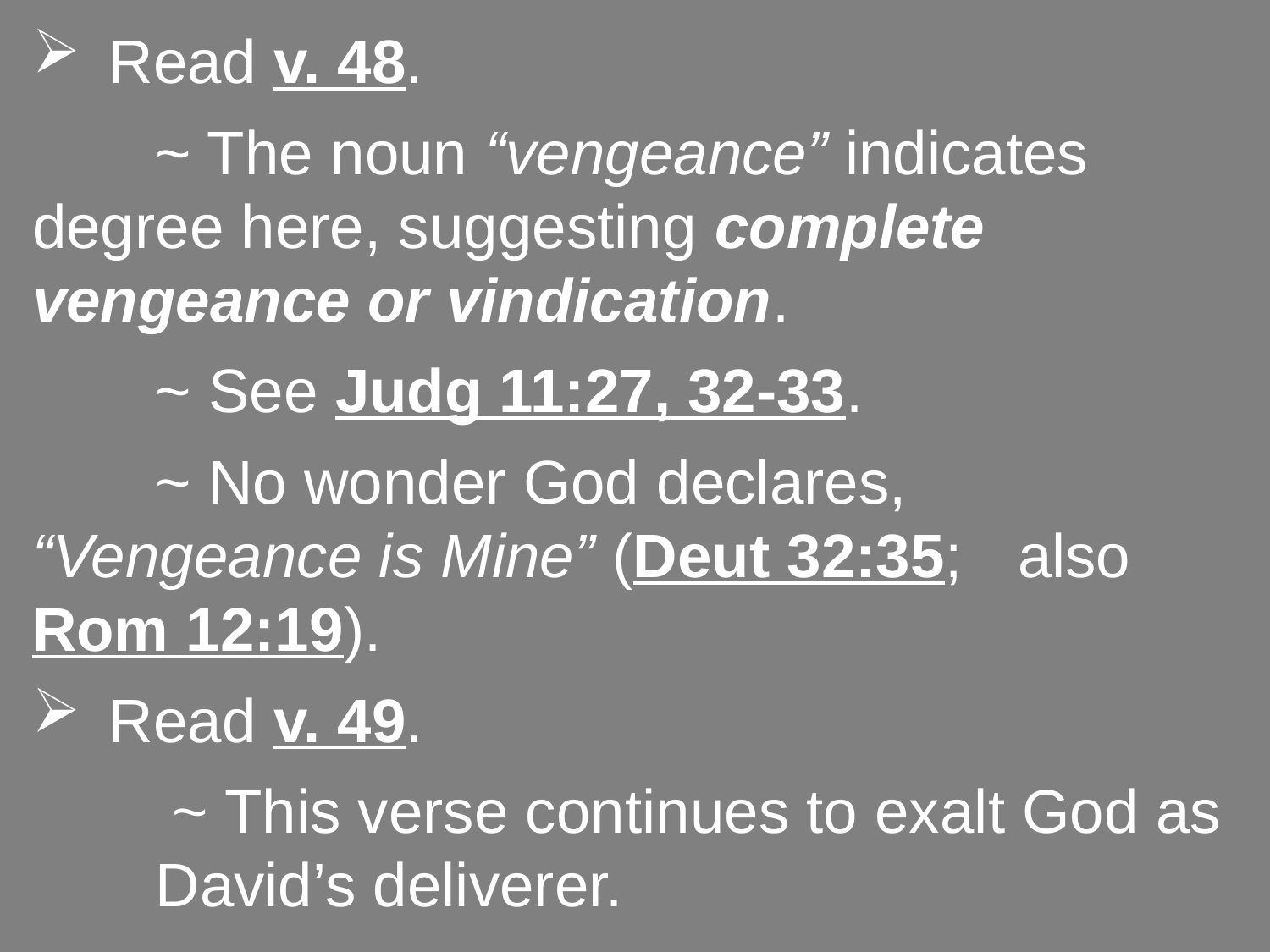

Read v. 48.
		~ The noun “vengeance” indicates 						degree here, suggesting complete 						vengeance or vindication.
		~ See Judg 11:27, 32-33.
		~ No wonder God declares, 								“Vengeance is Mine” (Deut 32:35; 						also Rom 12:19).
Read v. 49.
	 ~ This verse continues to exalt God as 					David’s deliverer.